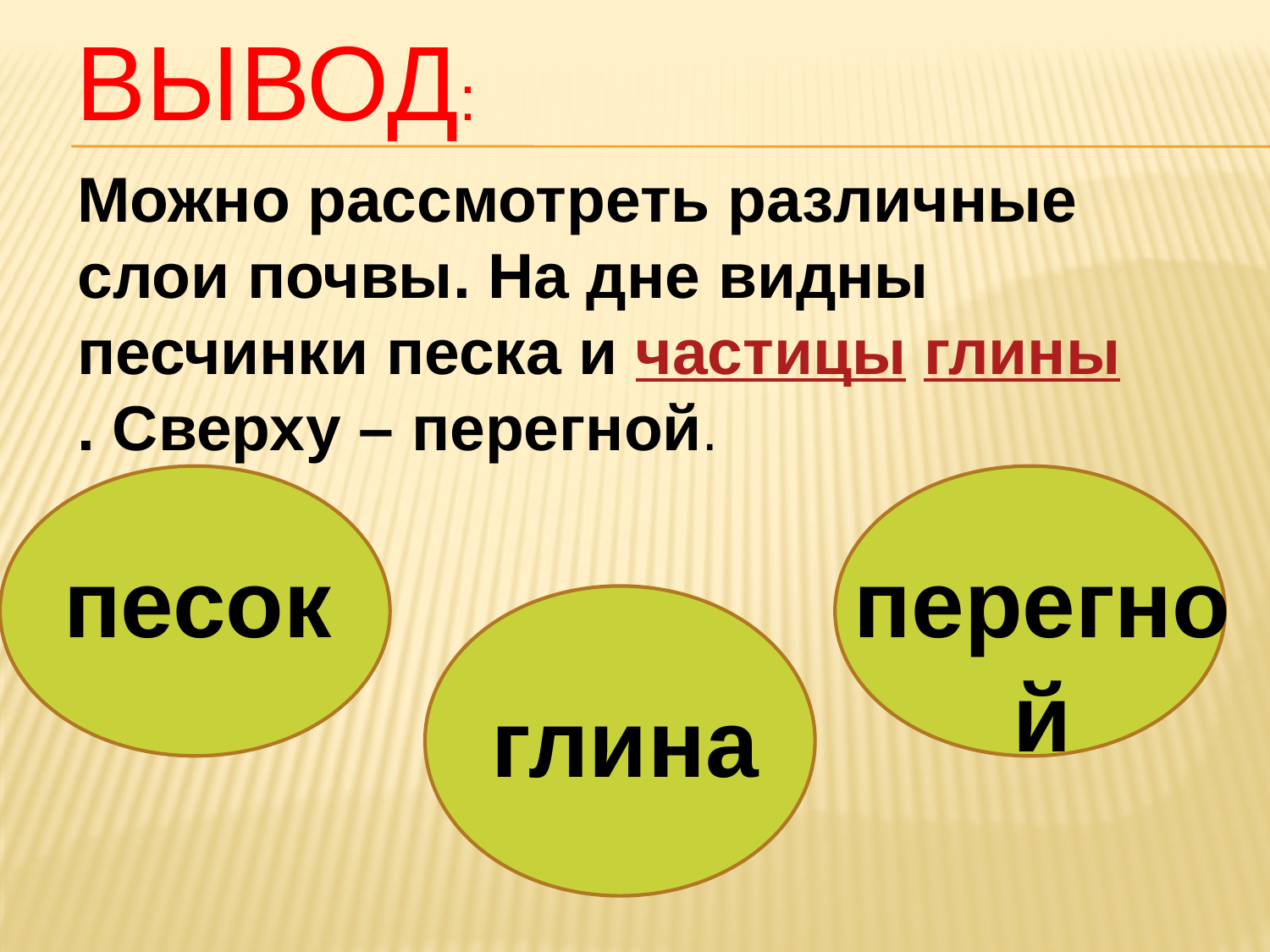

# Вывод:

Можно рассмотреть различные слои почвы. На дне видны песчинки песка и частицы глины. Сверху – перегной.

песок
перегной

глина